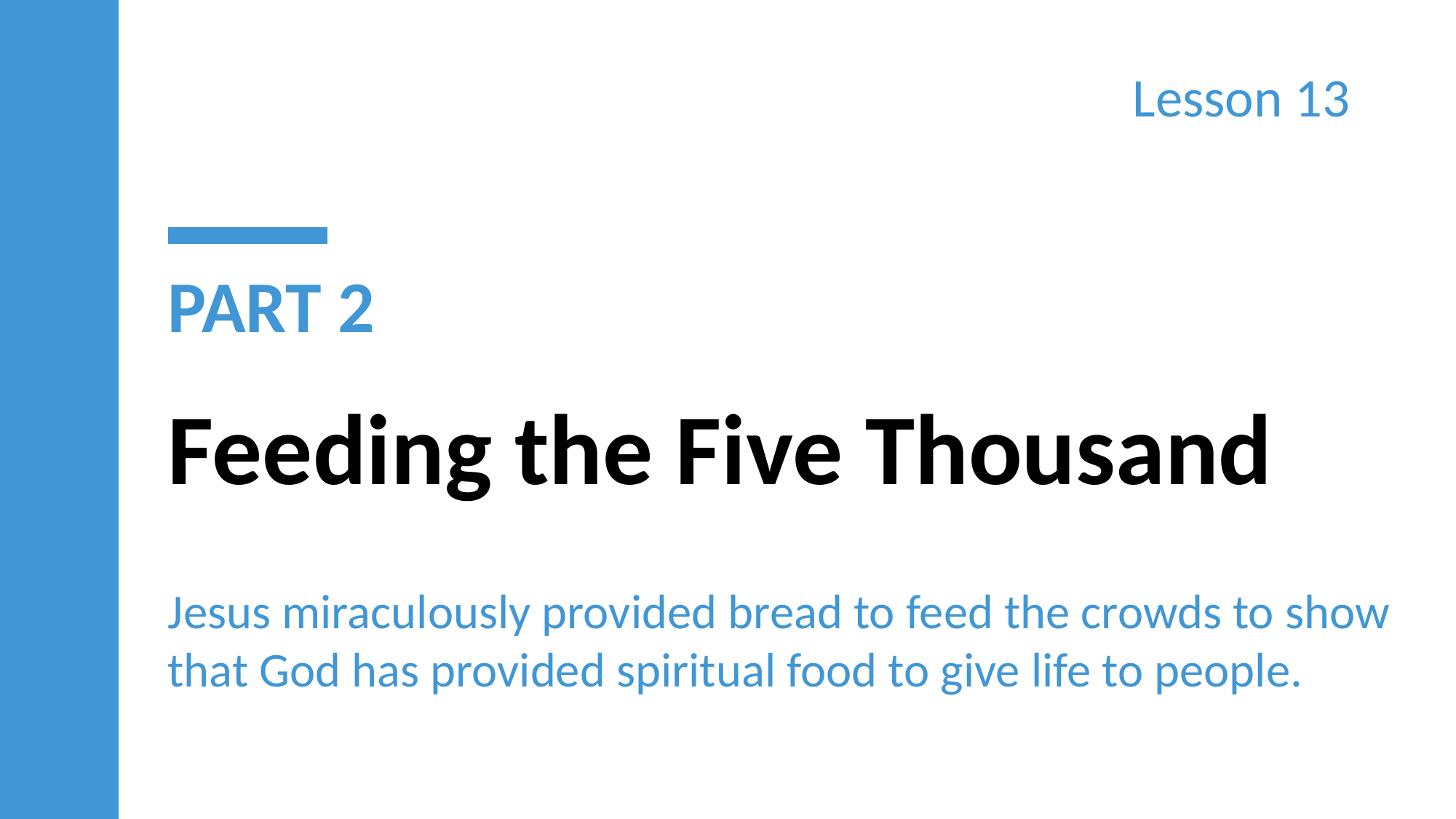

Lesson 13
PART 2
Feeding the Five Thousand
Jesus miraculously provided bread to feed the crowds to show that God has provided spiritual food to give life to people.